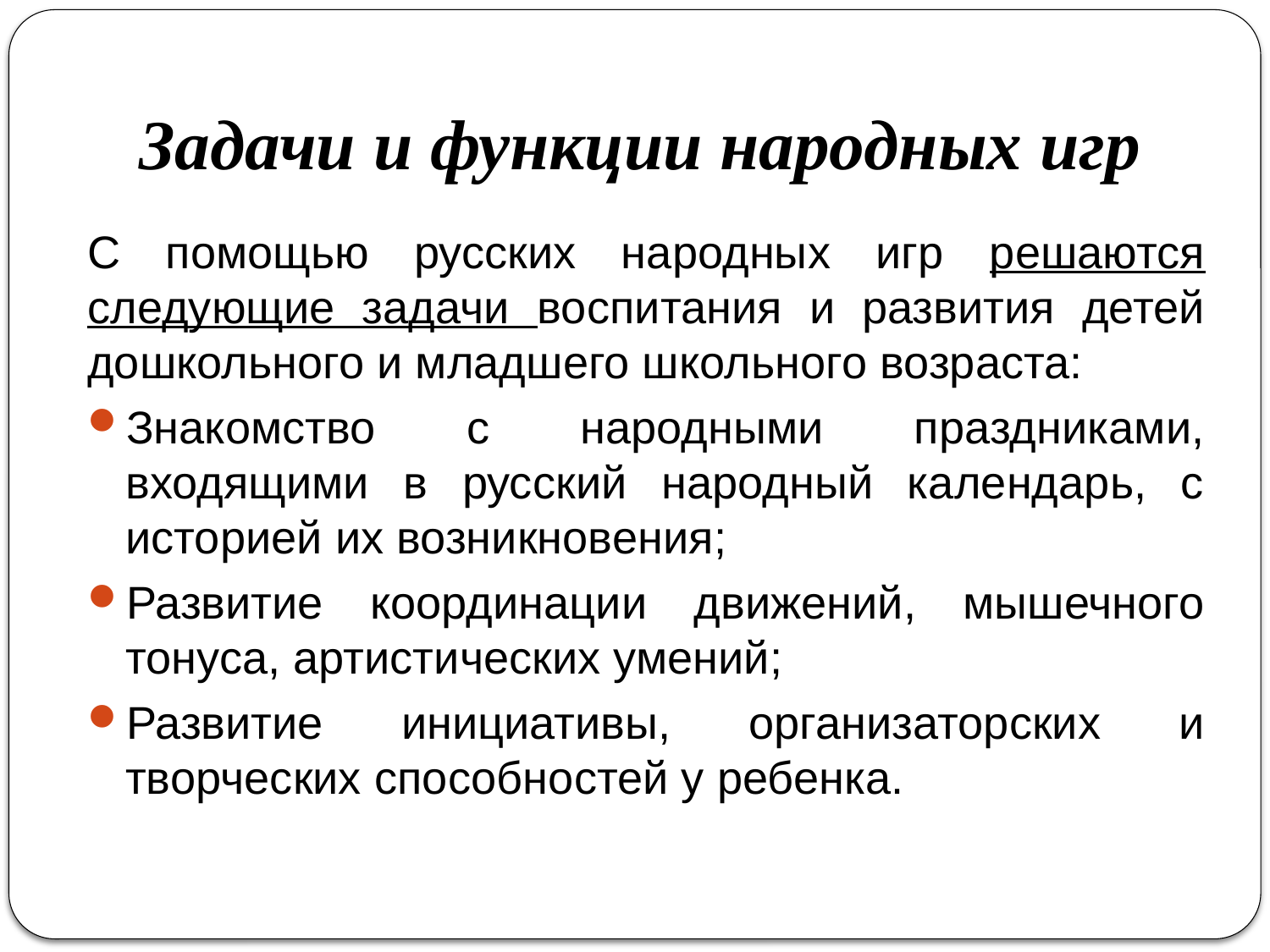

# Задачи и функции народных игр
С помощью русских народных игр решаются следующие задачи воспитания и развития детей дошкольного и младшего школьного возраста:
Знакомство с народными праздниками, входящими в русский народный календарь, с историей их возникновения;
Развитие координации движений, мышечного тонуса, артистических умений;
Развитие инициативы, организаторских и творческих способностей у ребенка.